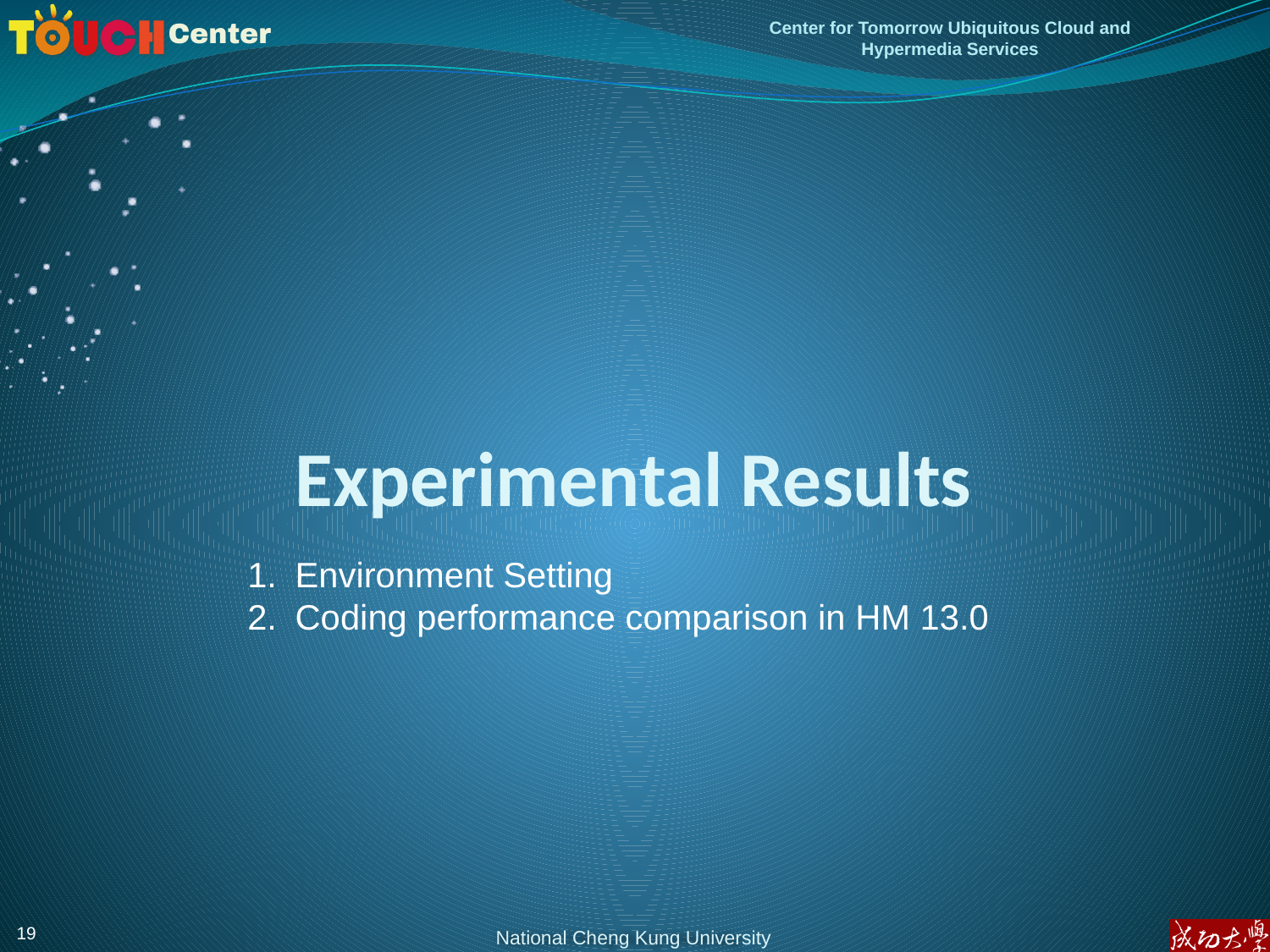

# Experimental Results
Environment Setting
Coding performance comparison in HM 13.0